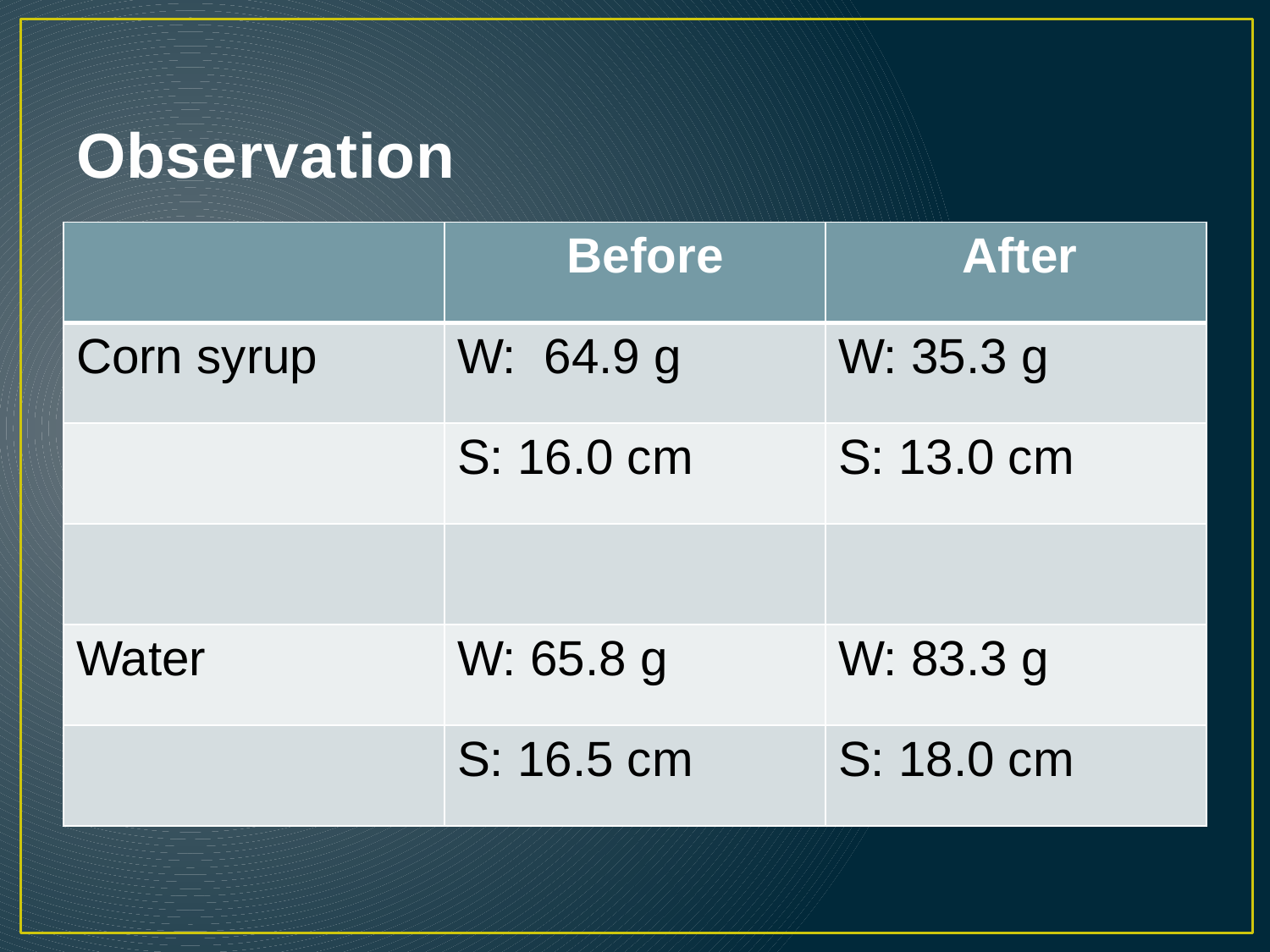

# Observation
|  | Before | After |
| --- | --- | --- |
| Corn syrup | W: 64.9 g | W: 35.3 g |
|  | S: 16.0 cm | S: 13.0 cm |
|  |  |  |
| Water | W: 65.8 g | W: 83.3 g |
|  | S: 16.5 cm | S: 18.0 cm |